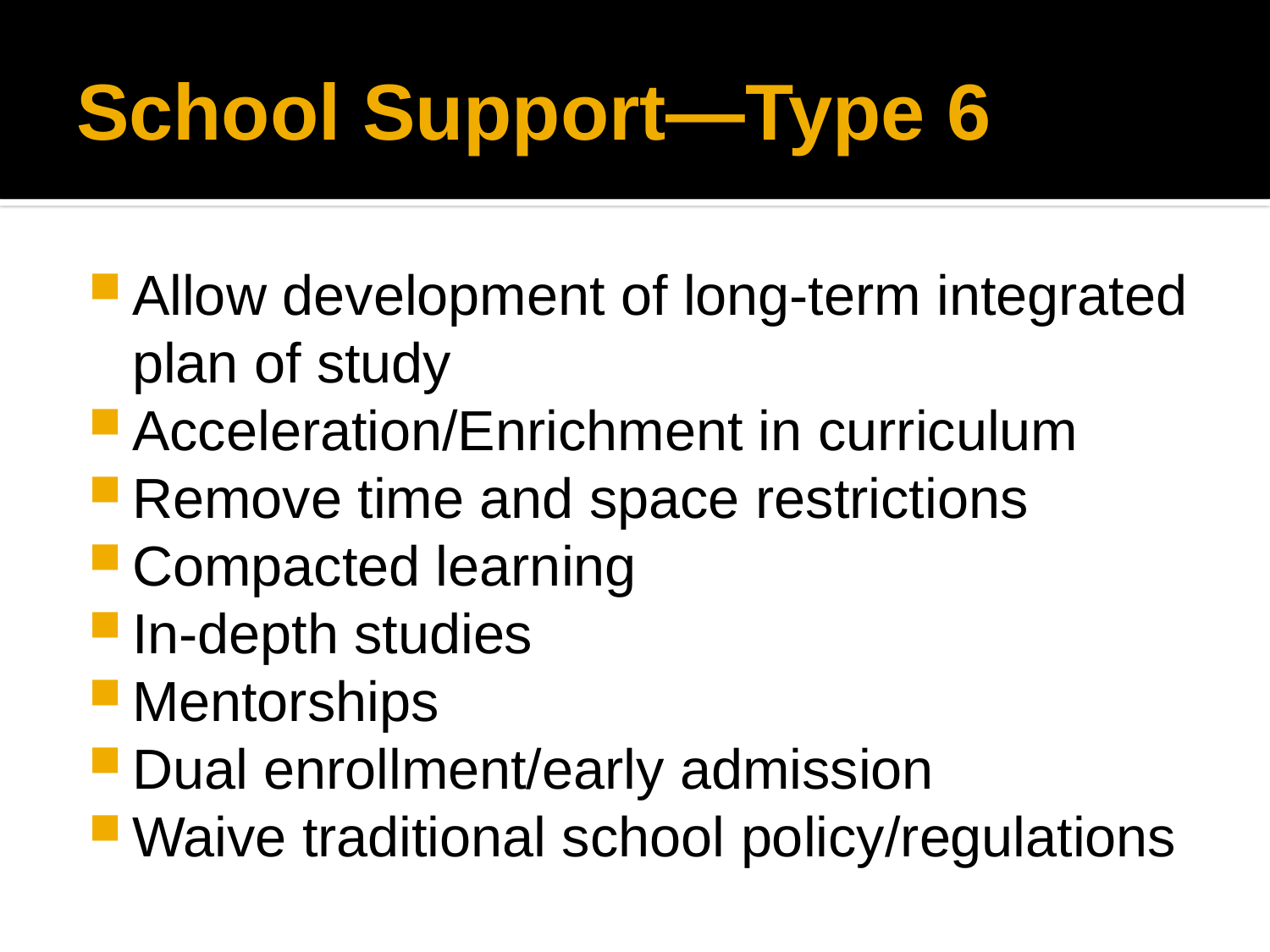

# School Support—Type 6
Allow development of long-term integrated plan of study
Acceleration/Enrichment in curriculum
Remove time and space restrictions
Compacted learning
In-depth studies
Mentorships
Dual enrollment/early admission
Waive traditional school policy/regulations